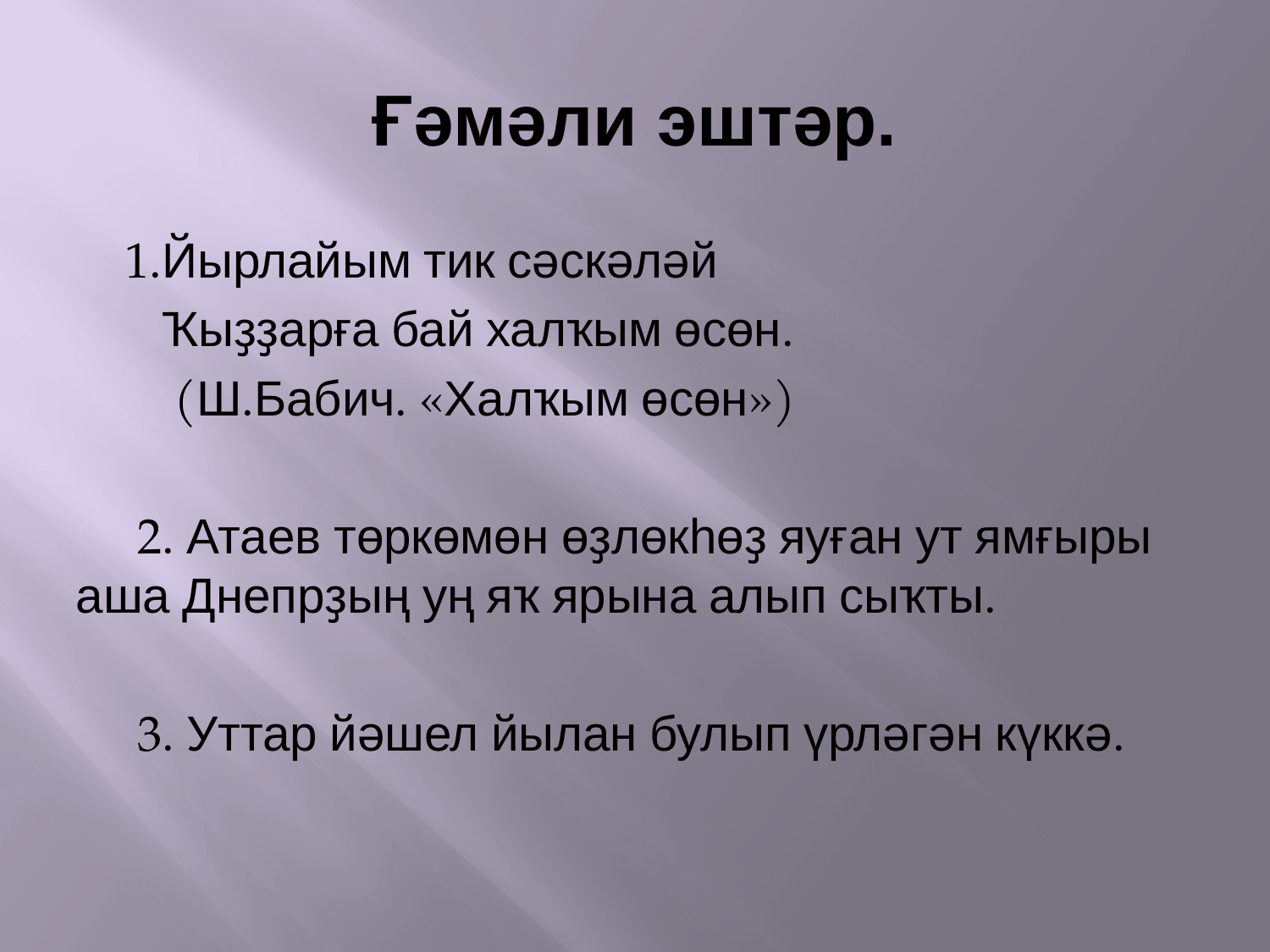

# Ғәмәли эштәр.
    1.Йырлайым тик сәскәләй
       Ҡыҙҙарға бай халҡым өсөн.
        (Ш.Бабич. «Халҡым өсөн»)

     2. Атаев төркөмөн өҙлөкһөҙ яуған ут ямғыры аша Днепрҙың уң яҡ ярына алып сыҡты.

     3. Уттар йәшел йылан булып үрләгән күккә.